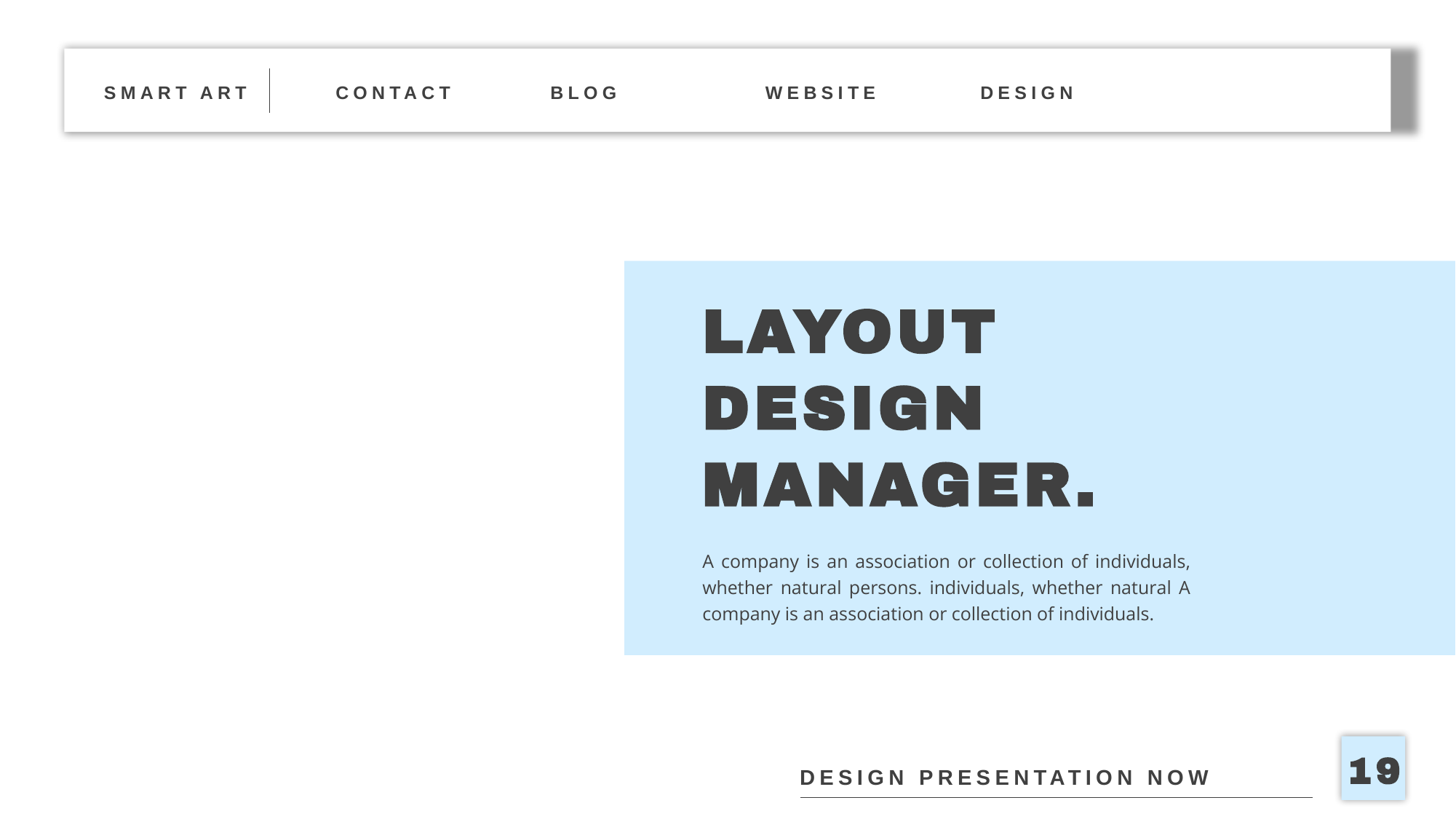

SMART ART
CONTACT
BLOG
WEBSITE
DESIGN
MANAGER.
LAYOUT
DESIGN

A company is an association or collection of individuals, whether natural persons. individuals, whether natural A company is an association or collection of individuals.

19
DESIGN PRESENTATION NOW